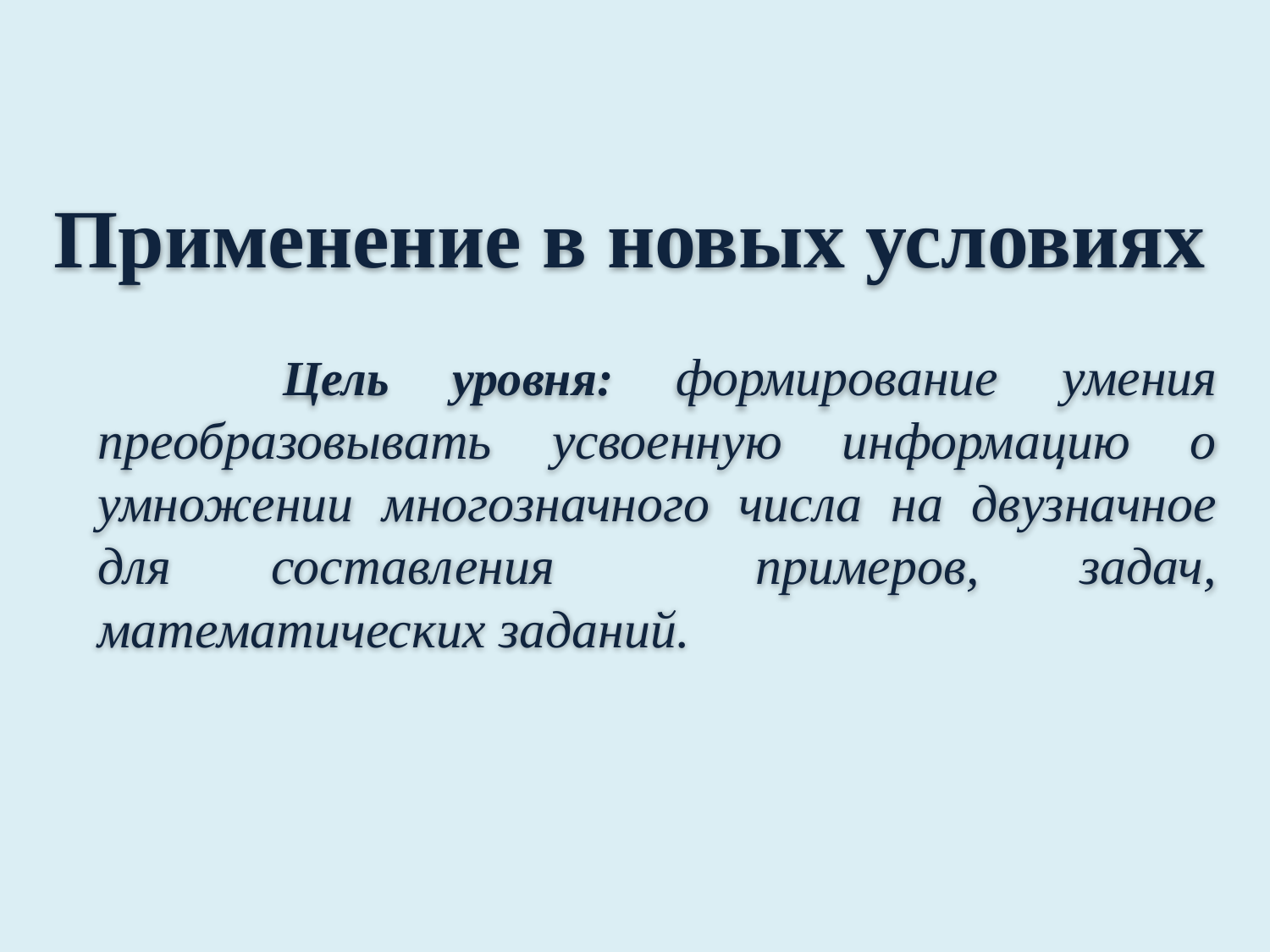

Применение в новых условиях
    Цель уровня: формирование умения преобразовывать усвоенную информацию о умножении многозначного числа на двузначное для составления  примеров, задач, математических заданий.